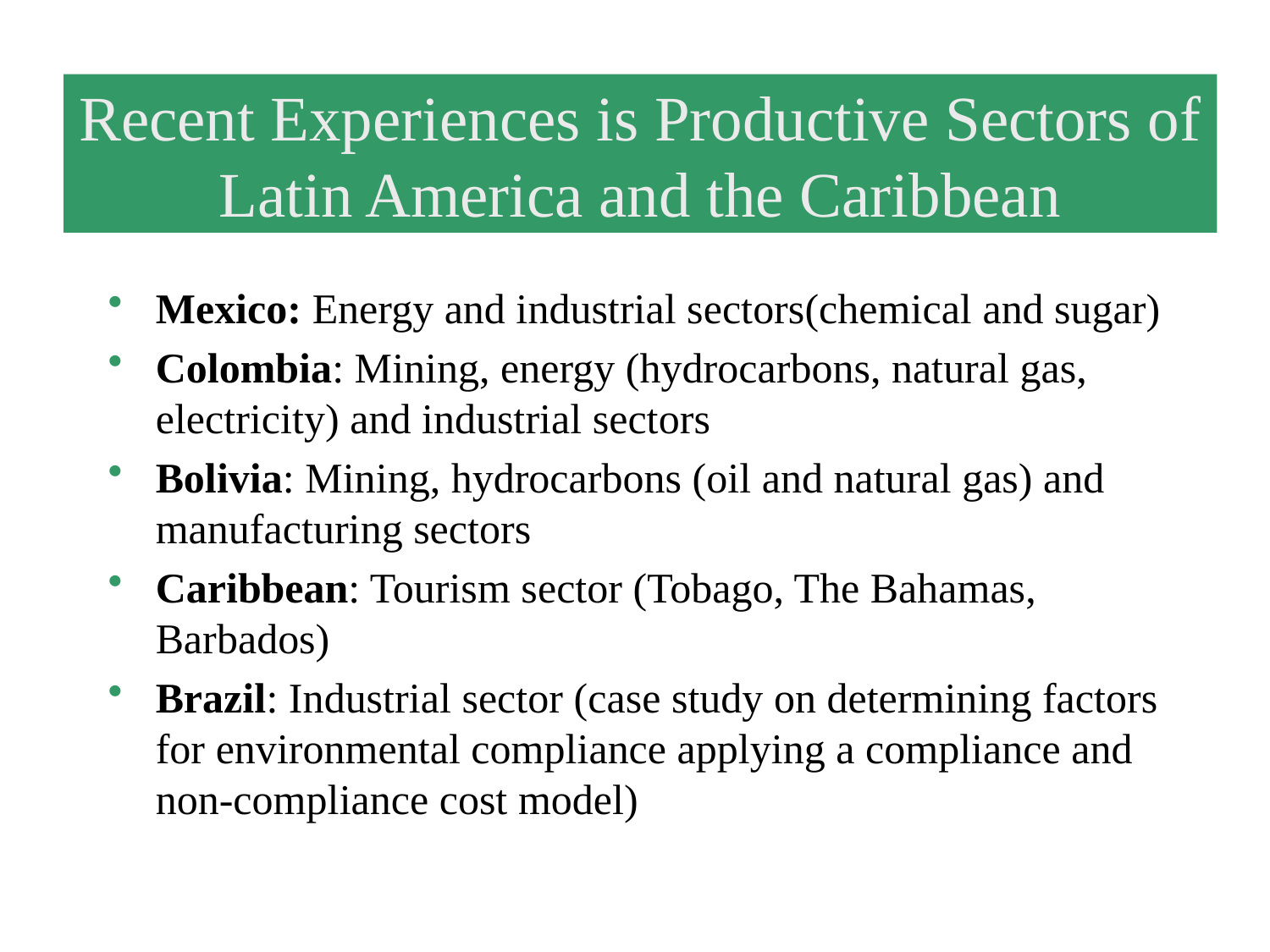

# Recent Experiences is Productive Sectors of Latin America and the Caribbean
Mexico: Energy and industrial sectors(chemical and sugar)
Colombia: Mining, energy (hydrocarbons, natural gas, electricity) and industrial sectors
Bolivia: Mining, hydrocarbons (oil and natural gas) and manufacturing sectors
Caribbean: Tourism sector (Tobago, The Bahamas, Barbados)
Brazil: Industrial sector (case study on determining factors for environmental compliance applying a compliance and non-compliance cost model)